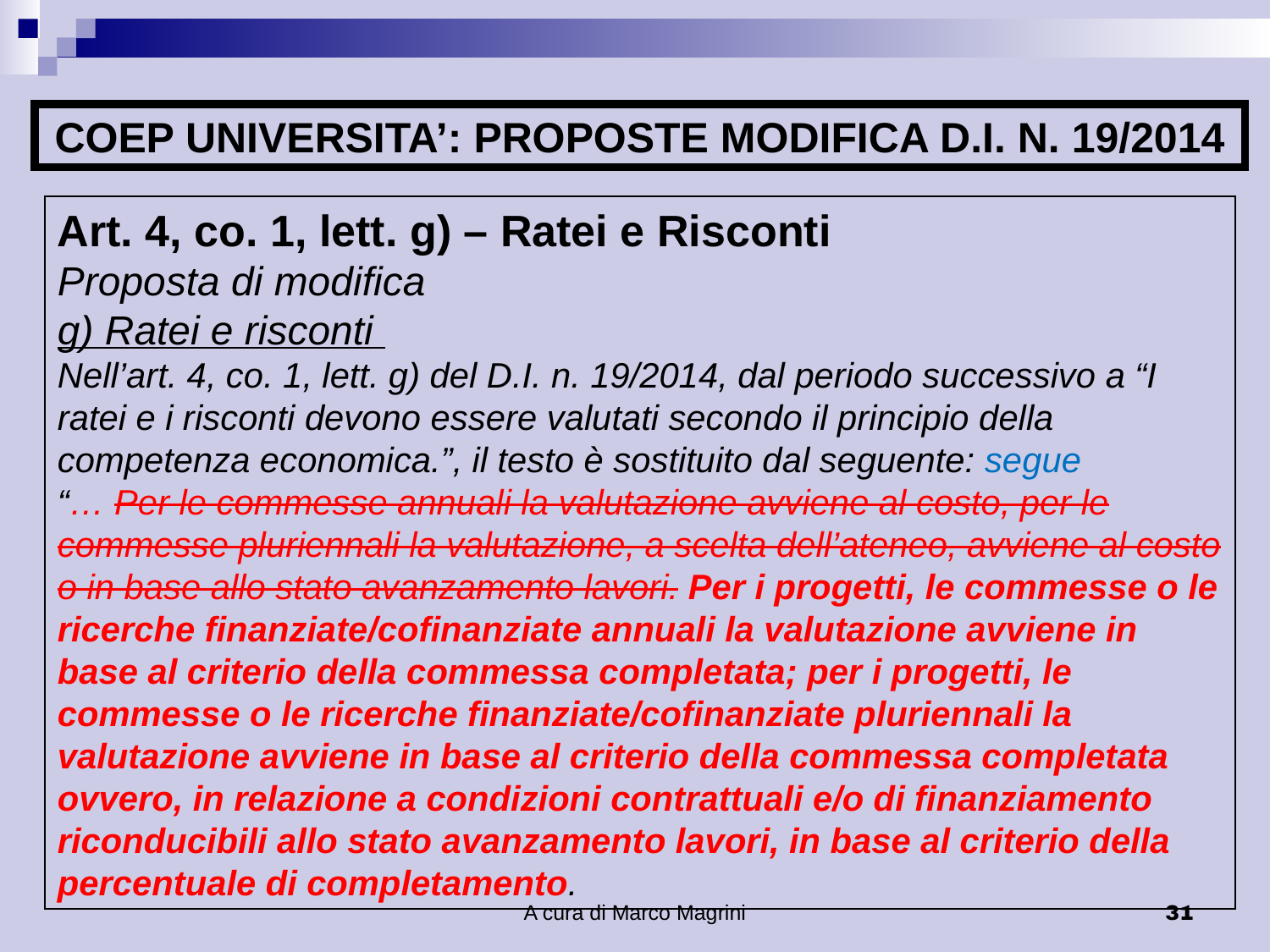

COEP UNIVERSITA’: PROPOSTE MODIFICA D.I. N. 19/2014
Art. 4, co. 1, lett. g) – Ratei e Risconti
Proposta di modifica
g) Ratei e risconti
Nell’art. 4, co. 1, lett. g) del D.I. n. 19/2014, dal periodo successivo a “I ratei e i risconti devono essere valutati secondo il principio della competenza economica.”, il testo è sostituito dal seguente: segue
“… Per le commesse annuali la valutazione avviene al costo, per le commesse pluriennali la valutazione, a scelta dell’ateneo, avviene al costo o in base allo stato avanzamento lavori. Per i progetti, le commesse o le ricerche finanziate/cofinanziate annuali la valutazione avviene in base al criterio della commessa completata; per i progetti, le commesse o le ricerche finanziate/cofinanziate pluriennali la valutazione avviene in base al criterio della commessa completata ovvero, in relazione a condizioni contrattuali e/o di finanziamento riconducibili allo stato avanzamento lavori, in base al criterio della percentuale di completamento.
A cura di Marco Magrini
31